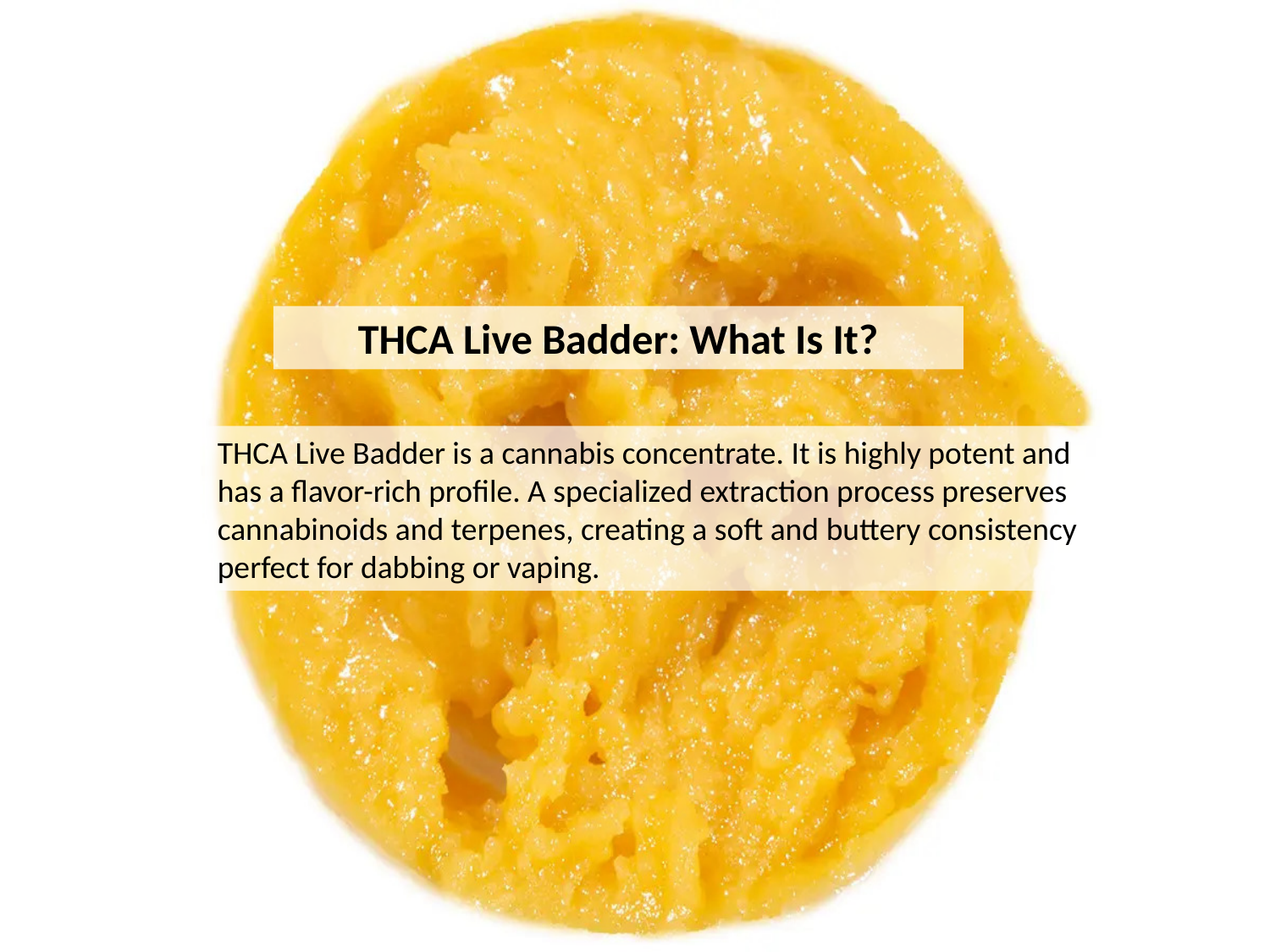

THCA Live Badder: What Is It?
THCA Live Badder is a cannabis concentrate. It is highly potent and has a flavor-rich profile. A specialized extraction process preserves cannabinoids and terpenes, creating a soft and buttery consistency perfect for dabbing or vaping.